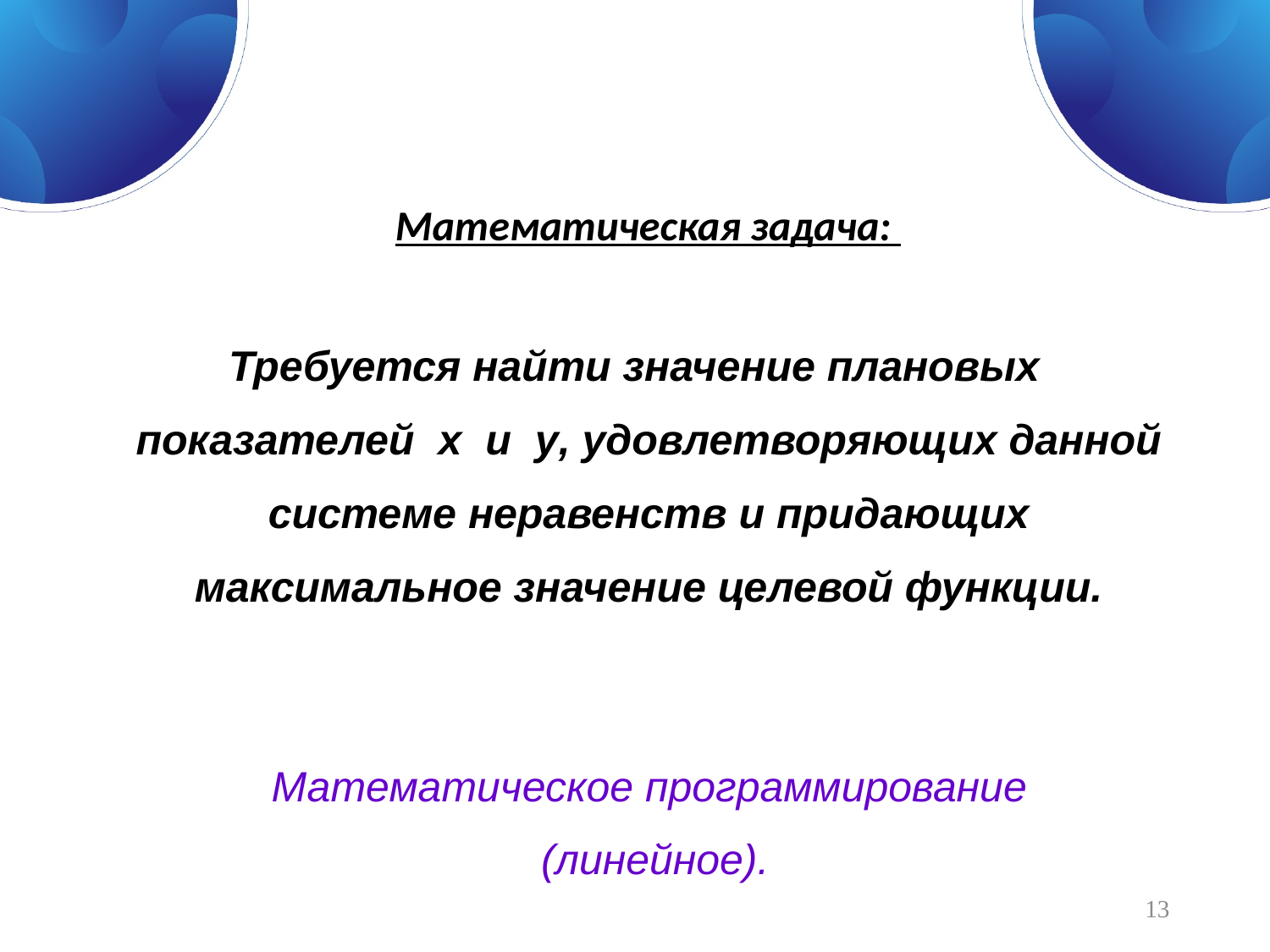

Математическая задача:

Требуется найти значение плановых показателей  x  и  y, удовлетворяющих данной системе неравенств и придающих максимальное значение целевой функции.

Математическое программирование
(линейное).

13